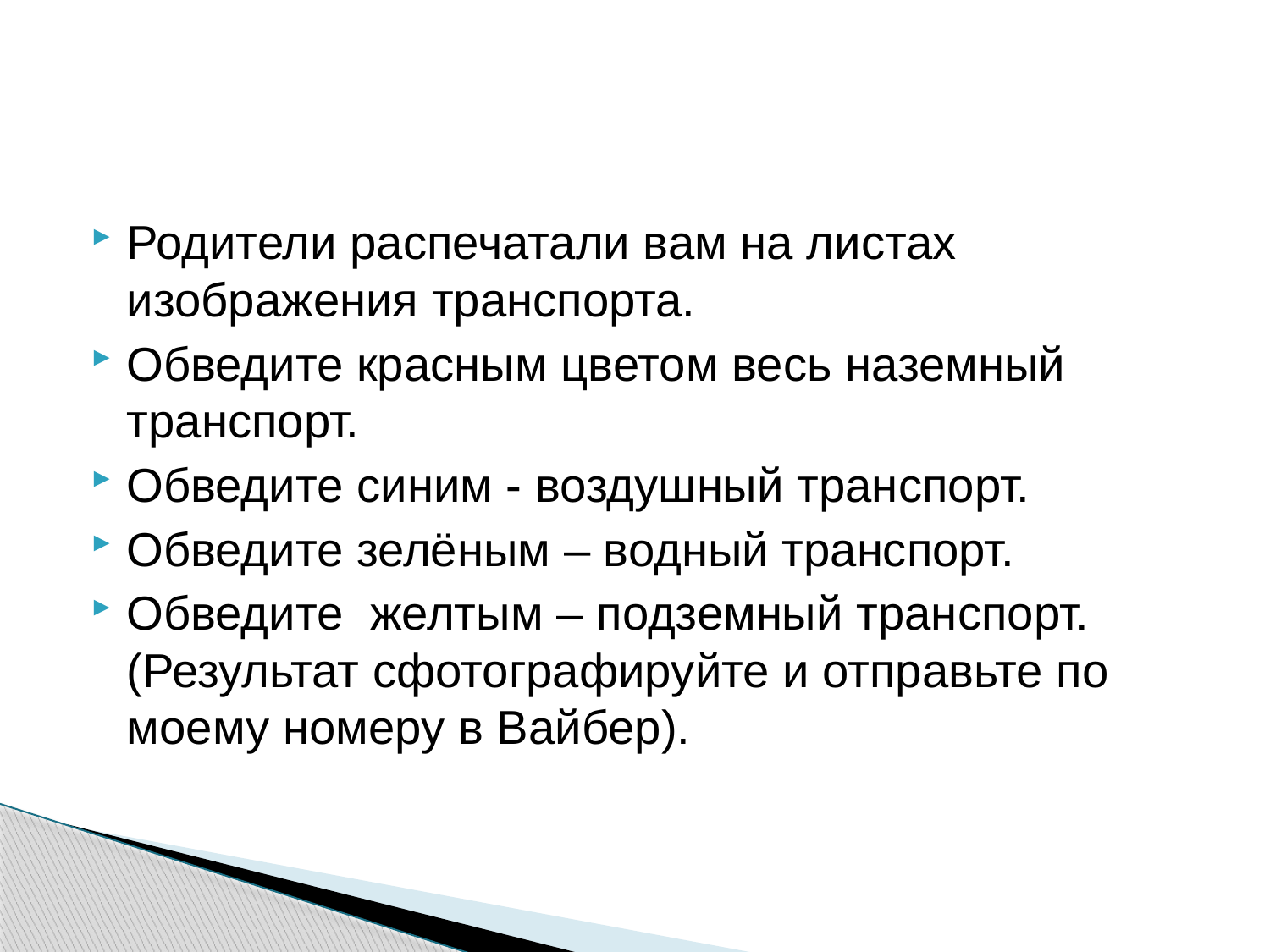

#
Родители распечатали вам на листах изображения транспорта.
Обведите красным цветом весь наземный транспорт.
Обведите синим - воздушный транспорт.
Обведите зелёным – водный транспорт.
Обведите  желтым – подземный транспорт. (Результат сфотографируйте и отправьте по моему номеру в Вайбер).